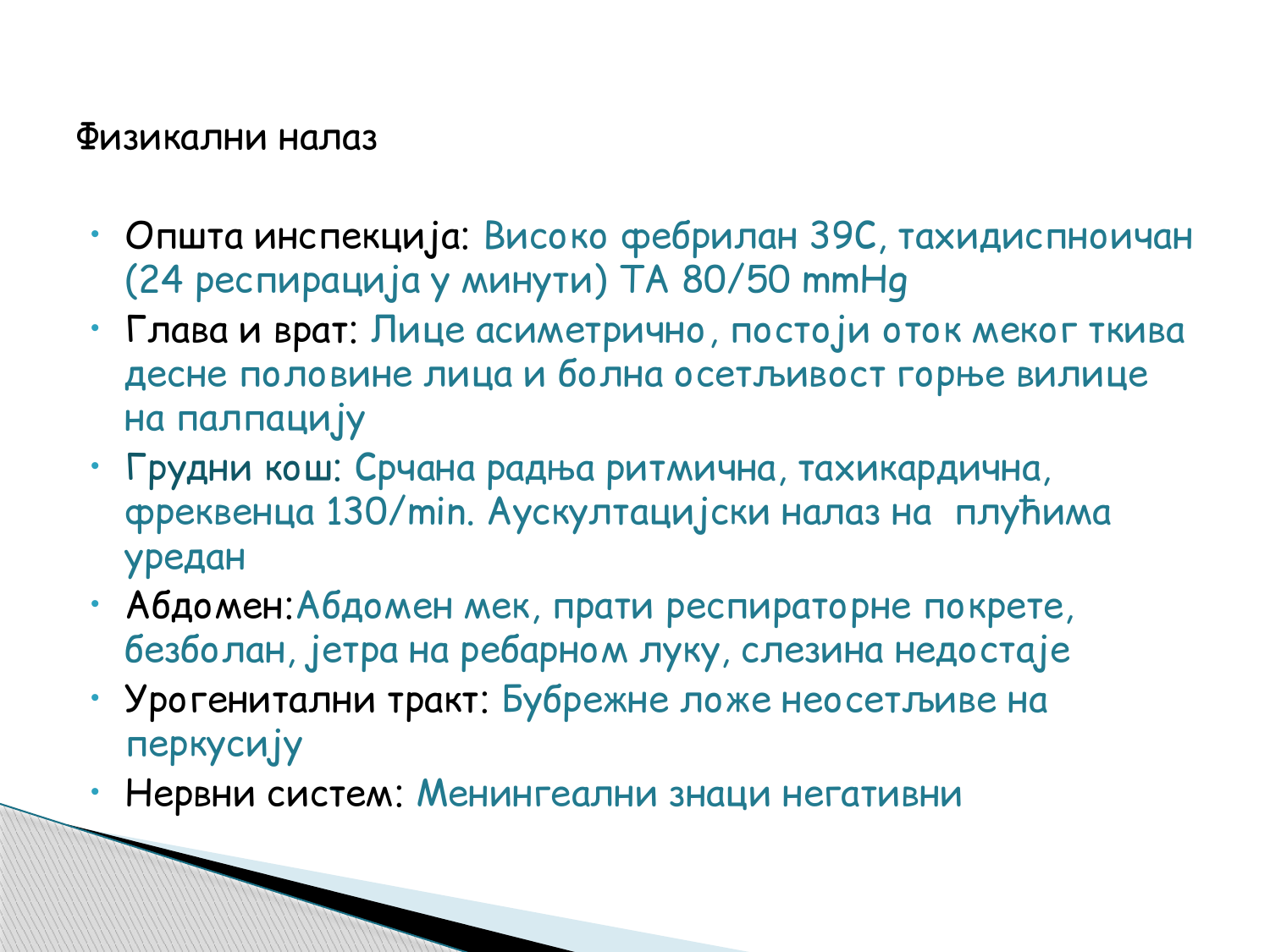

Физикални налаз

Општа инспекција: Високо фебрилан 39C, тахидиспноичан (24 респирација у минути) ТА 80/50 mmHg
Глава и врат: Лице асиметрично, постоји оток меког ткива десне половине лица и болна осетљивост горње вилице на палпацију
Грудни кош: Срчана радња ритмична, тахикардична, фреквенца 130/min. Аускултацијски налаз на  плућима уредан
Абдомен:Абдомен мек, прати респираторне покрете, безболан, јетра на ребарном луку, слезина недостаје
Урогенитални тракт: Бубрежне ложе неосетљиве на перкусију
Нервни систем: Менингеални знаци негативни